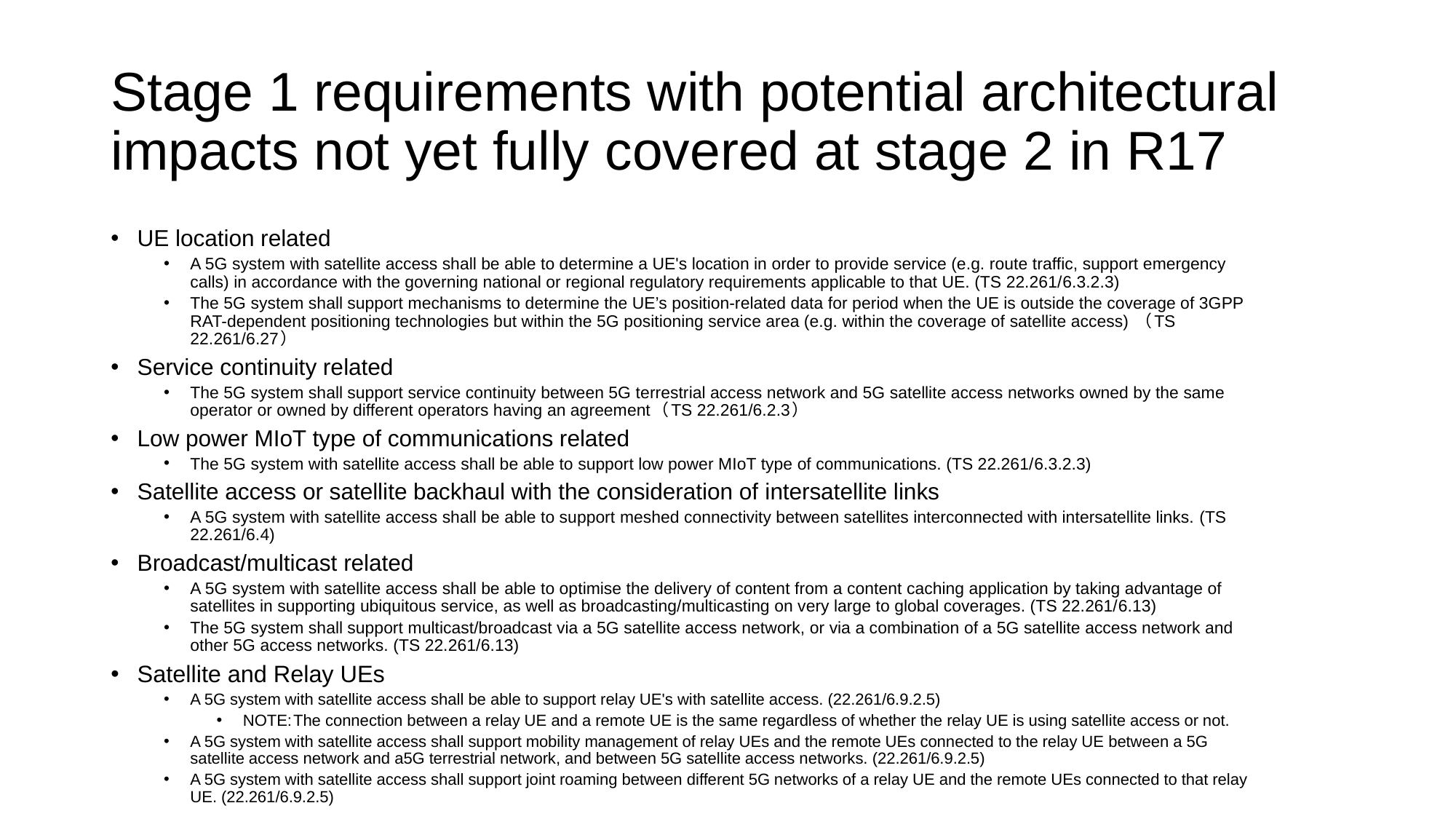

# Stage 1 requirements with potential architectural impacts not yet fully covered at stage 2 in R17
UE location related
A 5G system with satellite access shall be able to determine a UE's location in order to provide service (e.g. route traffic, support emergency calls) in accordance with the governing national or regional regulatory requirements applicable to that UE. (TS 22.261/6.3.2.3)
The 5G system shall support mechanisms to determine the UE’s position-related data for period when the UE is outside the coverage of 3GPP RAT-dependent positioning technologies but within the 5G positioning service area (e.g. within the coverage of satellite access) （TS 22.261/6.27）
Service continuity related
The 5G system shall support service continuity between 5G terrestrial access network and 5G satellite access networks owned by the same operator or owned by different operators having an agreement（TS 22.261/6.2.3）
Low power MIoT type of communications related
The 5G system with satellite access shall be able to support low power MIoT type of communications. (TS 22.261/6.3.2.3)
Satellite access or satellite backhaul with the consideration of intersatellite links
A 5G system with satellite access shall be able to support meshed connectivity between satellites interconnected with intersatellite links. (TS 22.261/6.4)
Broadcast/multicast related
A 5G system with satellite access shall be able to optimise the delivery of content from a content caching application by taking advantage of satellites in supporting ubiquitous service, as well as broadcasting/multicasting on very large to global coverages. (TS 22.261/6.13)
The 5G system shall support multicast/broadcast via a 5G satellite access network, or via a combination of a 5G satellite access network and other 5G access networks. (TS 22.261/6.13)
Satellite and Relay UEs
A 5G system with satellite access shall be able to support relay UE's with satellite access. (22.261/6.9.2.5)
NOTE:	The connection between a relay UE and a remote UE is the same regardless of whether the relay UE is using satellite access or not.
A 5G system with satellite access shall support mobility management of relay UEs and the remote UEs connected to the relay UE between a 5G satellite access network and a5G terrestrial network, and between 5G satellite access networks. (22.261/6.9.2.5)
A 5G system with satellite access shall support joint roaming between different 5G networks of a relay UE and the remote UEs connected to that relay UE. (22.261/6.9.2.5)